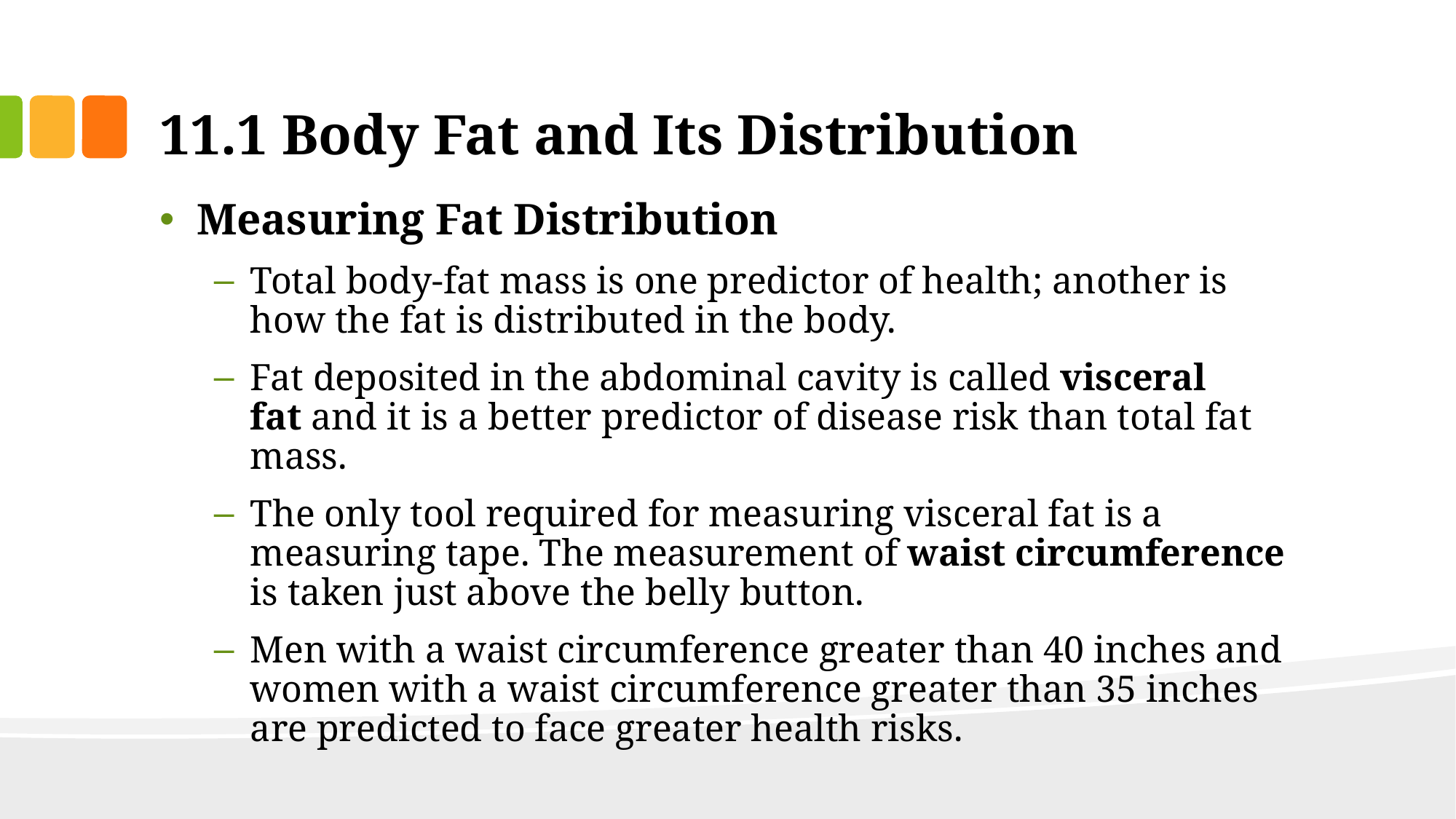

# 11.1 Body Fat and Its Distribution
Measuring Fat Distribution
Total body-fat mass is one predictor of health; another is how the fat is distributed in the body.
Fat deposited in the abdominal cavity is called visceral fat and it is a better predictor of disease risk than total fat mass.
The only tool required for measuring visceral fat is a measuring tape. The measurement of waist circumference is taken just above the belly button.
Men with a waist circumference greater than 40 inches and women with a waist circumference greater than 35 inches are predicted to face greater health risks.